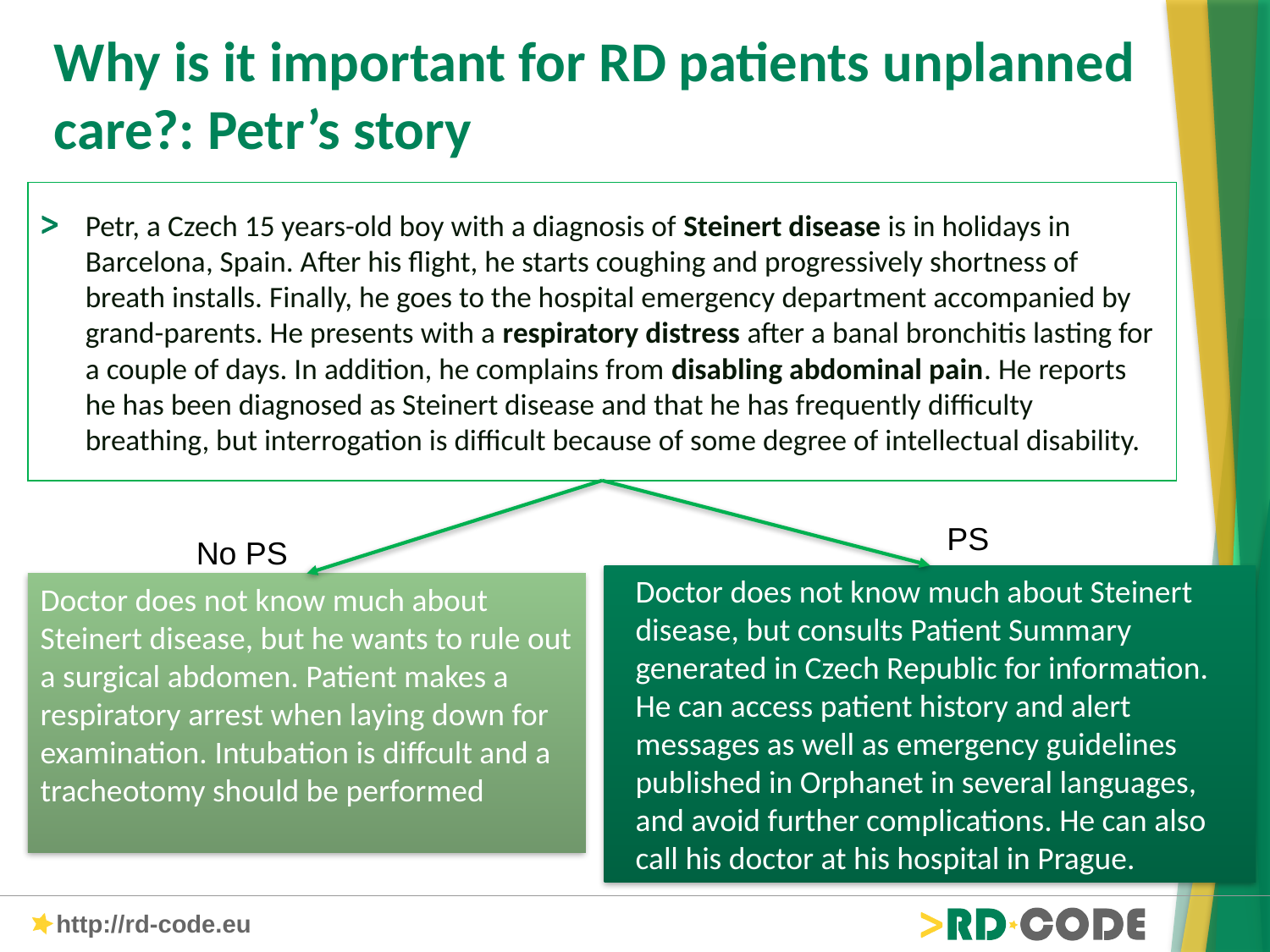

# Why is it important for RD patients unplanned care?: Petr’s story
Petr, a Czech 15 years-old boy with a diagnosis of Steinert disease is in holidays in Barcelona, Spain. After his flight, he starts coughing and progressively shortness of breath installs. Finally, he goes to the hospital emergency department accompanied by grand-parents. He presents with a respiratory distress after a banal bronchitis lasting for a couple of days. In addition, he complains from disabling abdominal pain. He reports he has been diagnosed as Steinert disease and that he has frequently difficulty breathing, but interrogation is difficult because of some degree of intellectual disability.
PS
No PS
Doctor does not know much about Steinert disease, but consults Patient Summary generated in Czech Republic for information. He can access patient history and alert messages as well as emergency guidelines published in Orphanet in several languages, and avoid further complications. He can also call his doctor at his hospital in Prague.
Doctor does not know much about Steinert disease, but he wants to rule out a surgical abdomen. Patient makes a respiratory arrest when laying down for examination. Intubation is diffcult and a tracheotomy should be performed